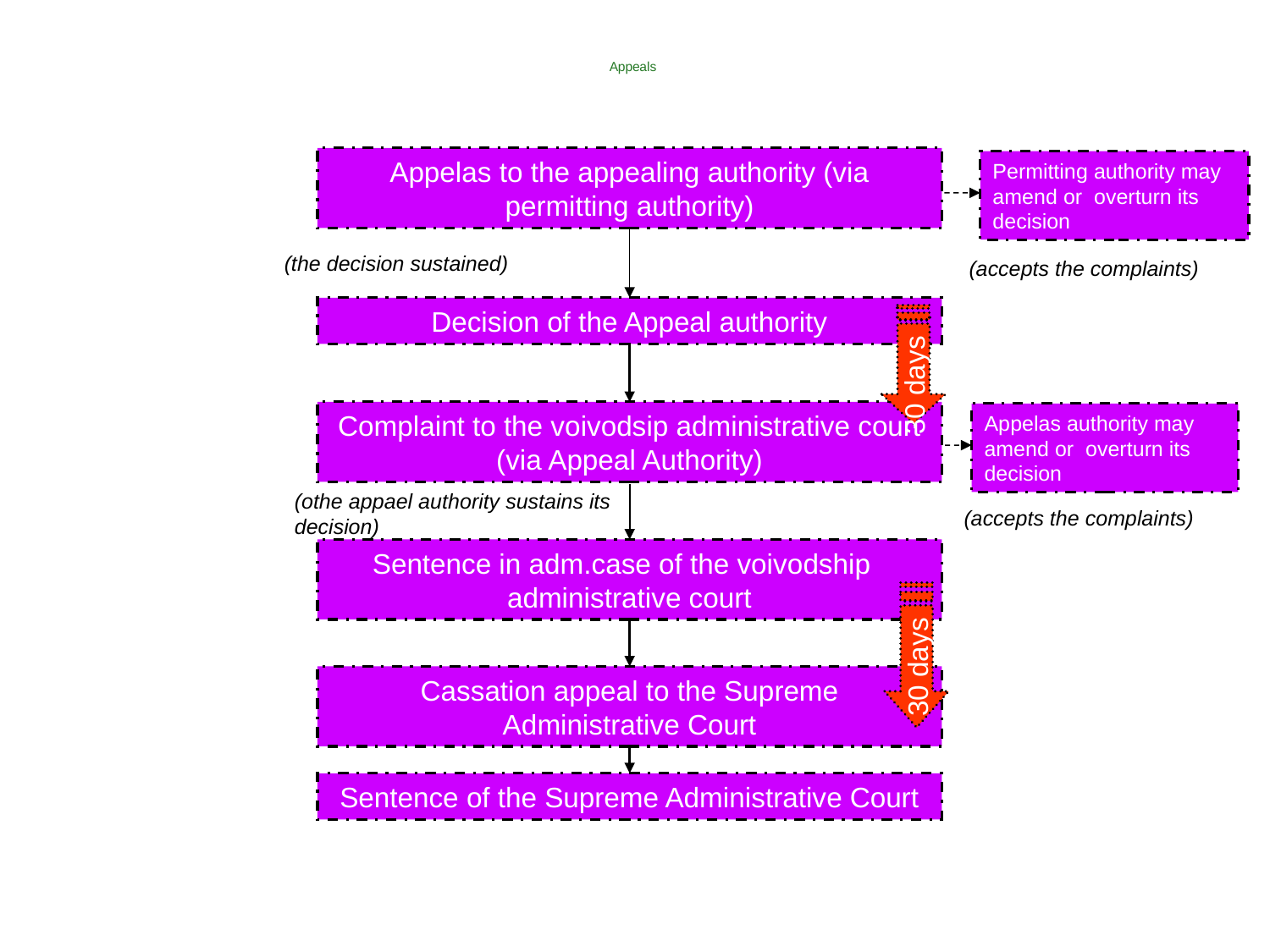

# Appeals
Appelas to the appealing authority (via permitting authority)
Permitting authority may amend or  overturn its decision
(the decision sustained)
(accepts the complaints)

Decision of the Appeal authority
30 days
Complaint to the voivodsip administrative court (via Appeal Authority)
Appelas authority may amend or  overturn its decision

(othe appael authority sustains its decision)
(accepts the complaints)
Sentence in adm.case of the voivodship   administrative court
30 days
Cassation appeal to the Supreme Administrative Court
Sentence of the Supreme Administrative Court